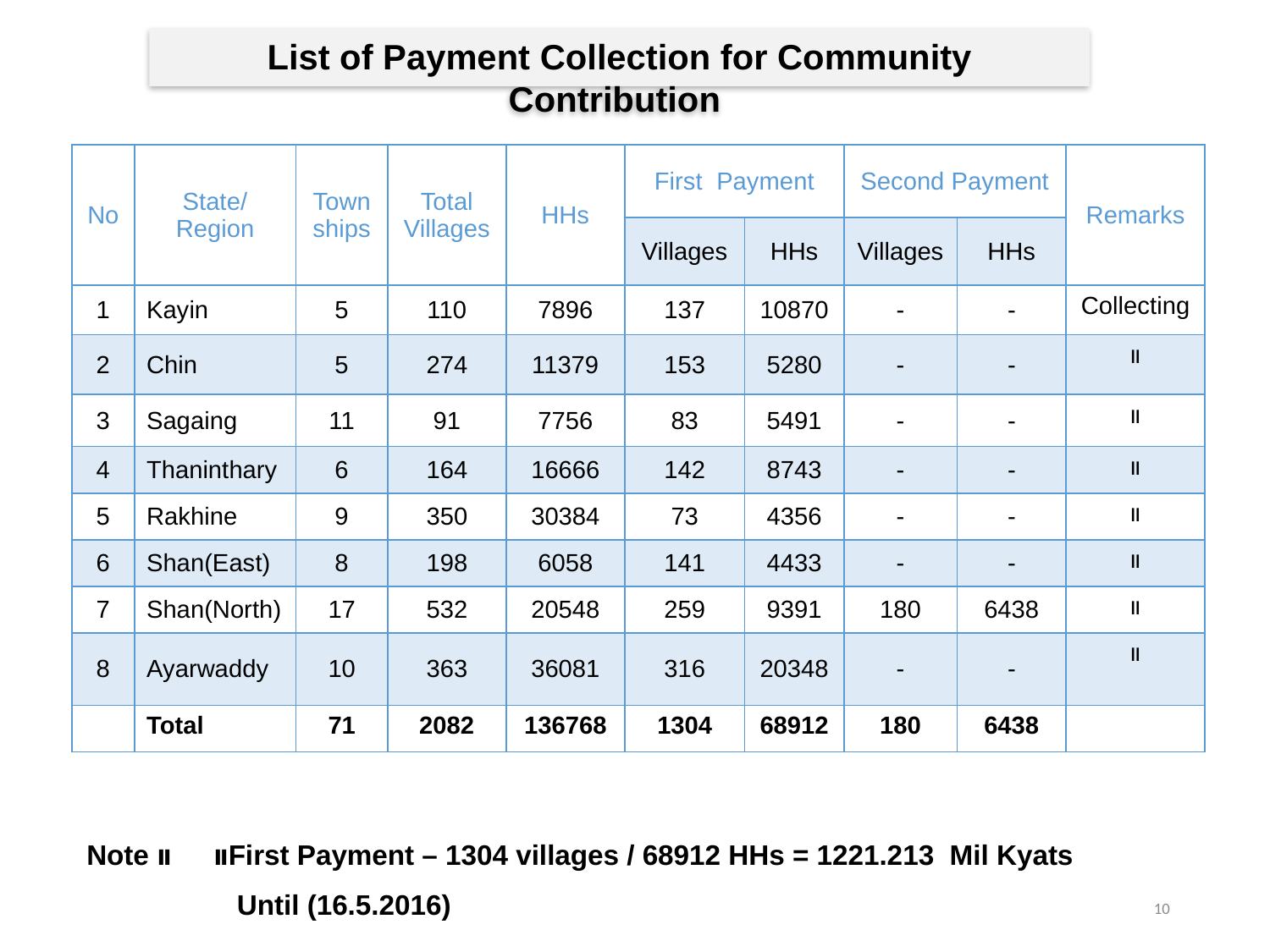

List of Payment Collection for Community Contribution
| No | State/ Region | Town ships | Total Villages | HHs | First Payment |  | Second Payment |  | Remarks |
| --- | --- | --- | --- | --- | --- | --- | --- | --- | --- |
|  |  |  |  |  | Villages | HHs | Villages | HHs |  |
| 1 | Kayin | 5 | 110 | 7896 | 137 | 10870 | - | - | Collecting |
| 2 | Chin | 5 | 274 | 11379 | 153 | 5280 | - | - | ။ |
| 3 | Sagaing | 11 | 91 | 7756 | 83 | 5491 | - | - | ။ |
| 4 | Thaninthary | 6 | 164 | 16666 | 142 | 8743 | - | - | ။ |
| 5 | Rakhine | 9 | 350 | 30384 | 73 | 4356 | - | - | ။ |
| 6 | Shan(East) | 8 | 198 | 6058 | 141 | 4433 | - | - | ။ |
| 7 | Shan(North) | 17 | 532 | 20548 | 259 | 9391 | 180 | 6438 | ။ |
| 8 | Ayarwaddy | 10 | 363 | 36081 | 316 | 20348 | - | - | ။ |
|  | Total | 71 | 2082 | 136768 | 1304 | 68912 | 180 | 6438 |  |
Note ။	။First Payment – 1304 villages / 68912 HHs = 1221.213  Mil Kyats
	   Until (16.5.2016)
10